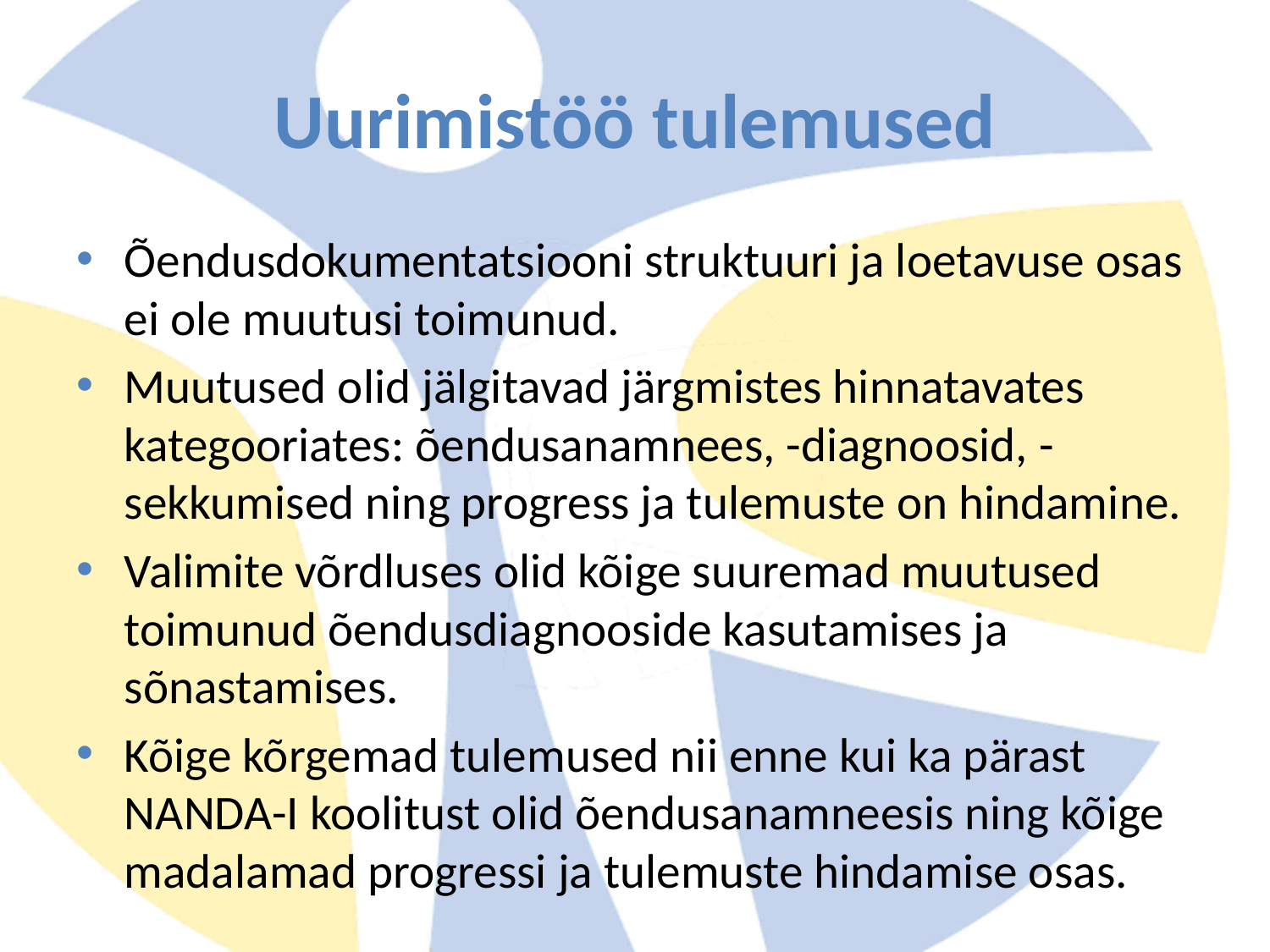

# Uurimistöö tulemused
Õendusdokumentatsiooni struktuuri ja loetavuse osas ei ole muutusi toimunud.
Muutused olid jälgitavad järgmistes hinnatavates kategooriates: õendusanamnees, -diagnoosid, -sekkumised ning progress ja tulemuste on hindamine.
Valimite võrdluses olid kõige suuremad muutused toimunud õendusdiagnooside kasutamises ja sõnastamises.
Kõige kõrgemad tulemused nii enne kui ka pärast NANDA-I koolitust olid õendusanamneesis ning kõige madalamad progressi ja tulemuste hindamise osas.